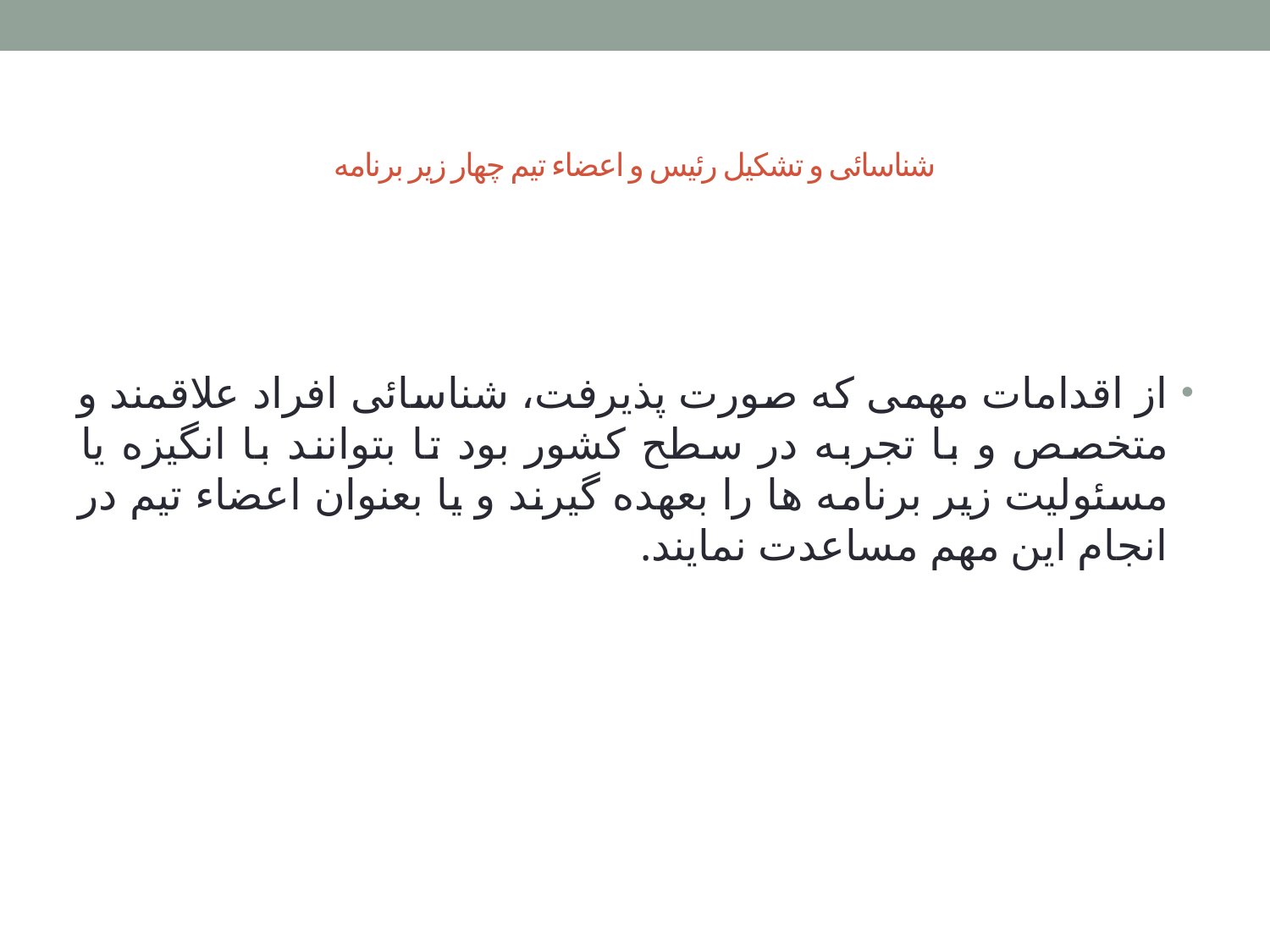

# شناسائی و تشکیل رئیس و اعضاء تیم چهار زیر برنامه
از اقدامات مهمی که صورت پذیرفت، شناسائی افراد علاقمند و متخصص و با تجربه در سطح کشور بود تا بتوانند با انگیزه یا مسئولیت زیر برنامه ها را بعهده گیرند و یا بعنوان اعضاء تیم در انجام این مهم مساعدت نمایند.